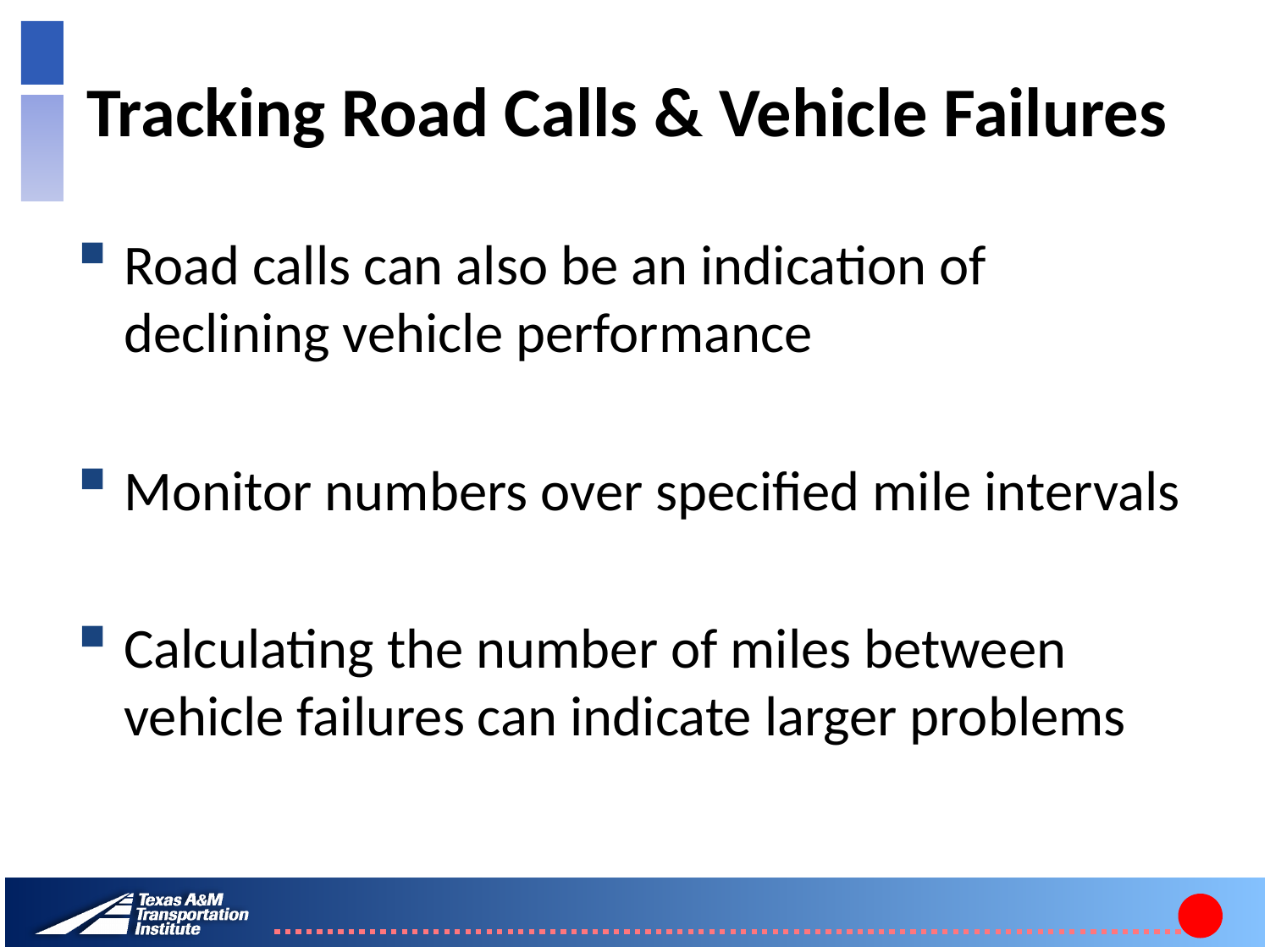

# Tracking Road Calls & Vehicle Failures
Road calls can also be an indication of declining vehicle performance

Monitor numbers over specified mile intervals

Calculating the number of miles between vehicle failures can indicate larger problems